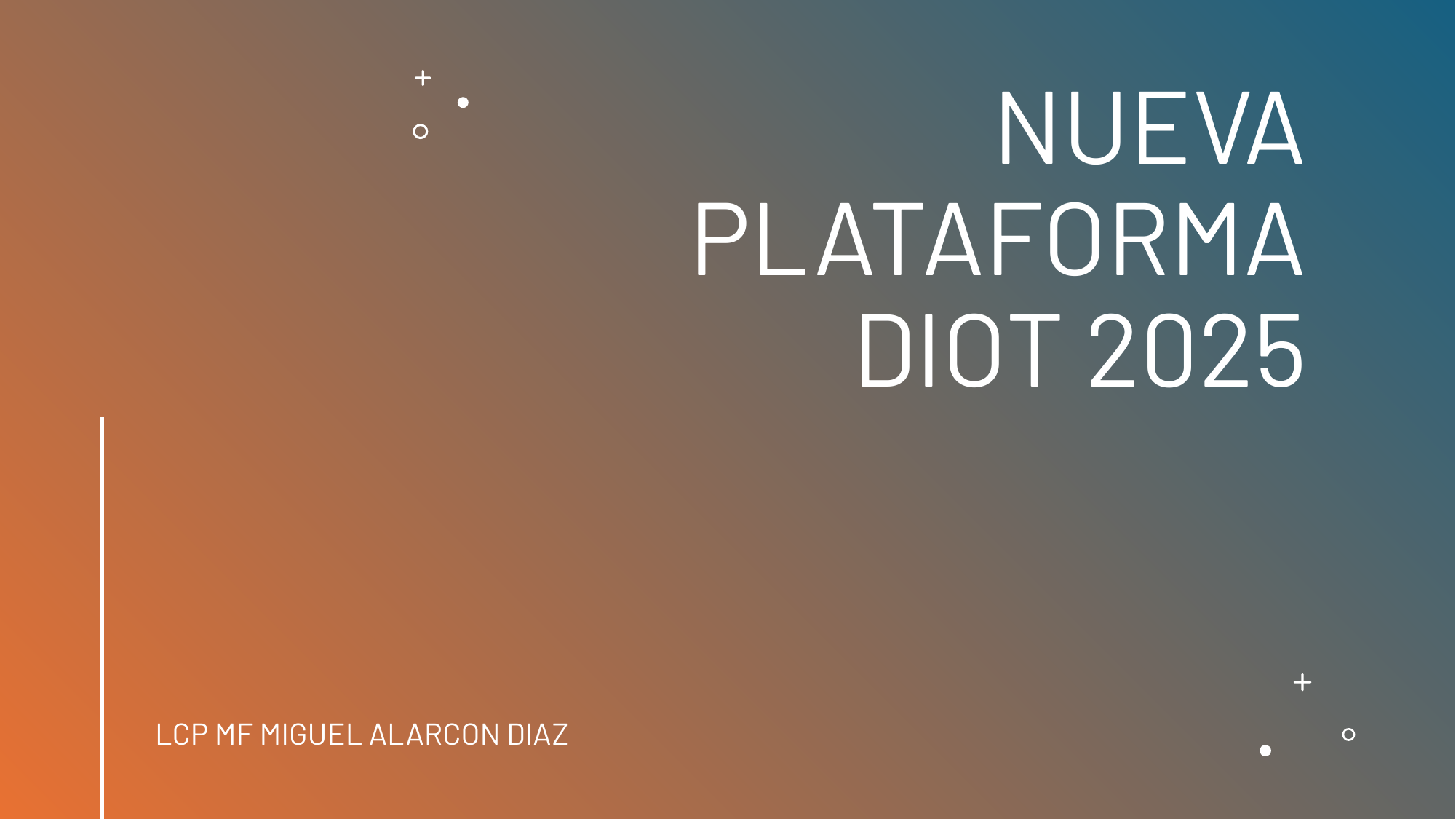

NUEVA PLATAFORMA DIOT 2025

LCP MF MIGUEL ALARCON DIAZ